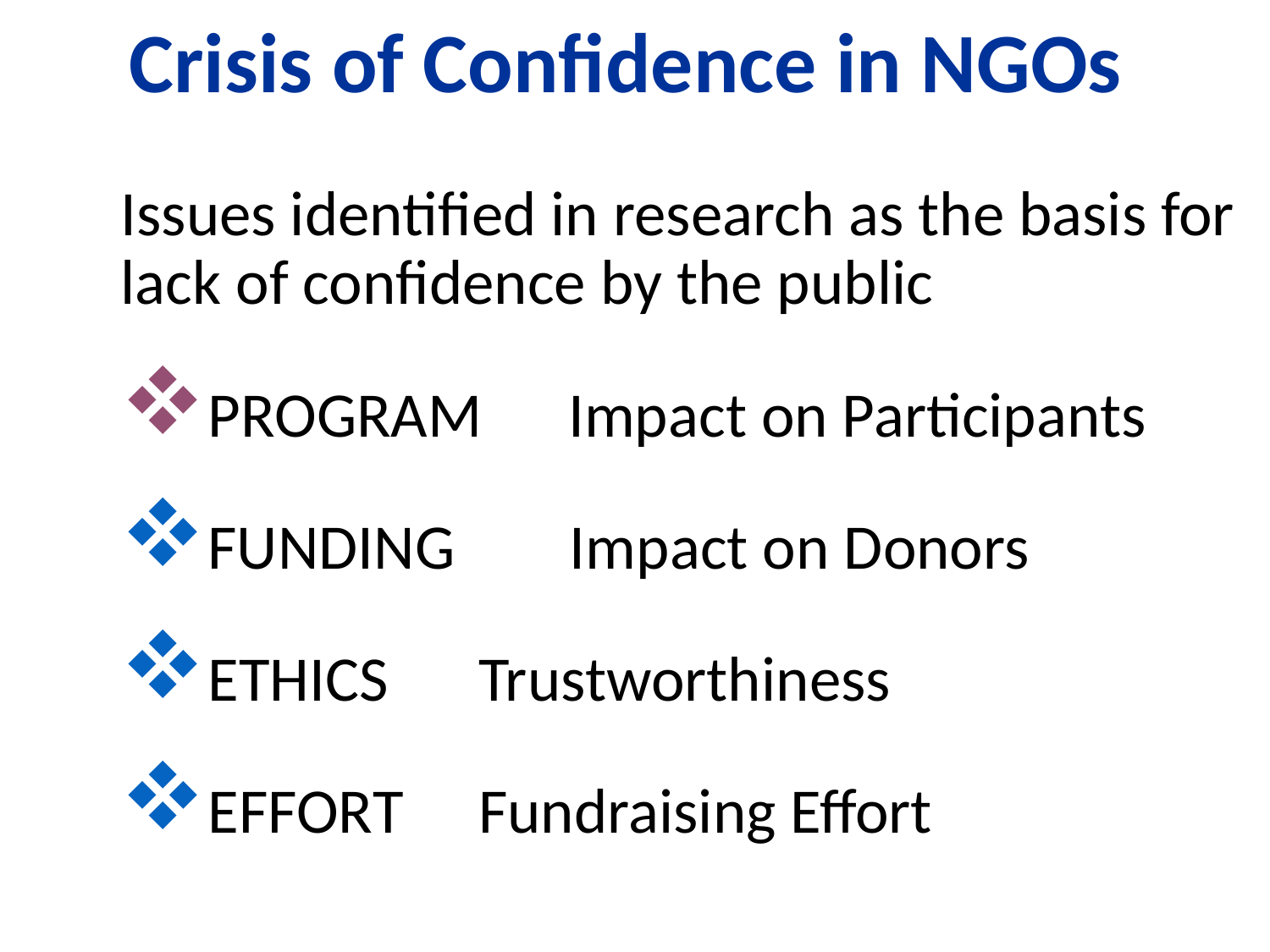

# Crisis of Confidence in NGOs
Issues identified in research as the basis for lack of confidence by the public
PROGRAM      Impact on Participants
FUNDING        Impact on Donors
ETHICS	     Trustworthiness
EFFORT	     Fundraising Effort